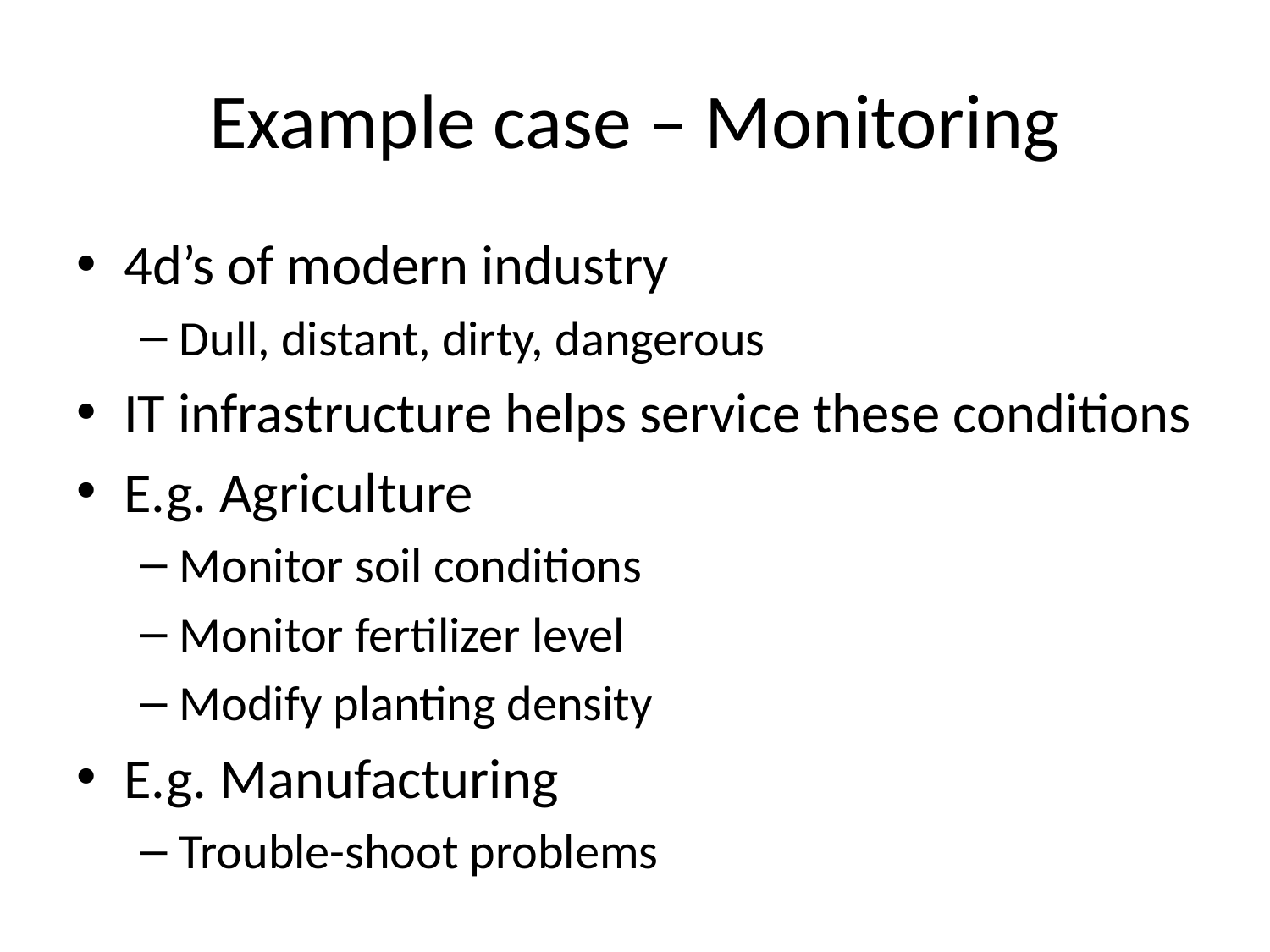

# Example case – Monitoring
4d’s of modern industry
Dull, distant, dirty, dangerous
IT infrastructure helps service these conditions
E.g. Agriculture
Monitor soil conditions
Monitor fertilizer level
Modify planting density
E.g. Manufacturing
Trouble-shoot problems